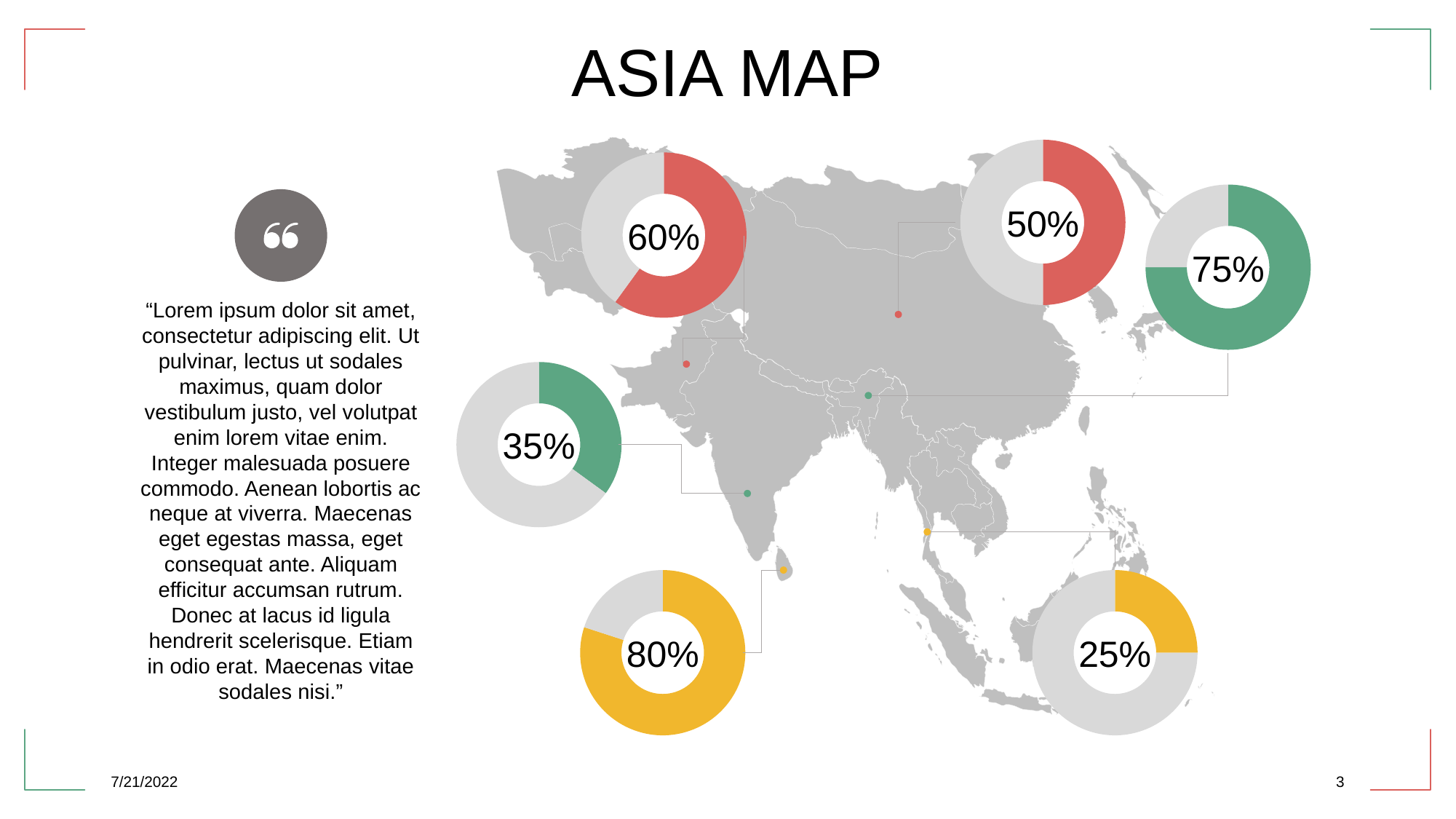

ASIA MAP

### Chart

| Category | Sales |
|---|---|
| 1st Qtr | 50.0 |
| 2nd Qtr | 50.0 |

50%

### Chart

| Category | Sales |
|---|---|
| 1st Qtr | 60.0 |
| 2nd Qtr | 40.0 |
60%

### Chart

| Category | Sales |
|---|---|
| 1st Qtr | 75.0 |
| 2nd Qtr | 25.0 |
75%

“Lorem ipsum dolor sit amet, consectetur adipiscing elit. Ut pulvinar, lectus ut sodales maximus, quam dolor vestibulum justo, vel volutpat enim lorem vitae enim. Integer malesuada posuere commodo. Aenean lobortis ac neque at viverra. Maecenas eget egestas massa, eget consequat ante. Aliquam efficitur accumsan rutrum. Donec at lacus id ligula hendrerit scelerisque. Etiam in odio erat. Maecenas vitae sodales nisi.”

### Chart

| Category | Sales |
|---|---|
| 1st Qtr | 35.0 |
| 2nd Qtr | 65.0 |
35%

### Chart

| Category | Sales |
|---|---|
| 1st Qtr | 80.0 |
| 2nd Qtr | 20.0 |

### Chart

| Category | Sales |
|---|---|
| 1st Qtr | 25.0 |
| 2nd Qtr | 75.0 |
80%
25%

7/21/2022
3